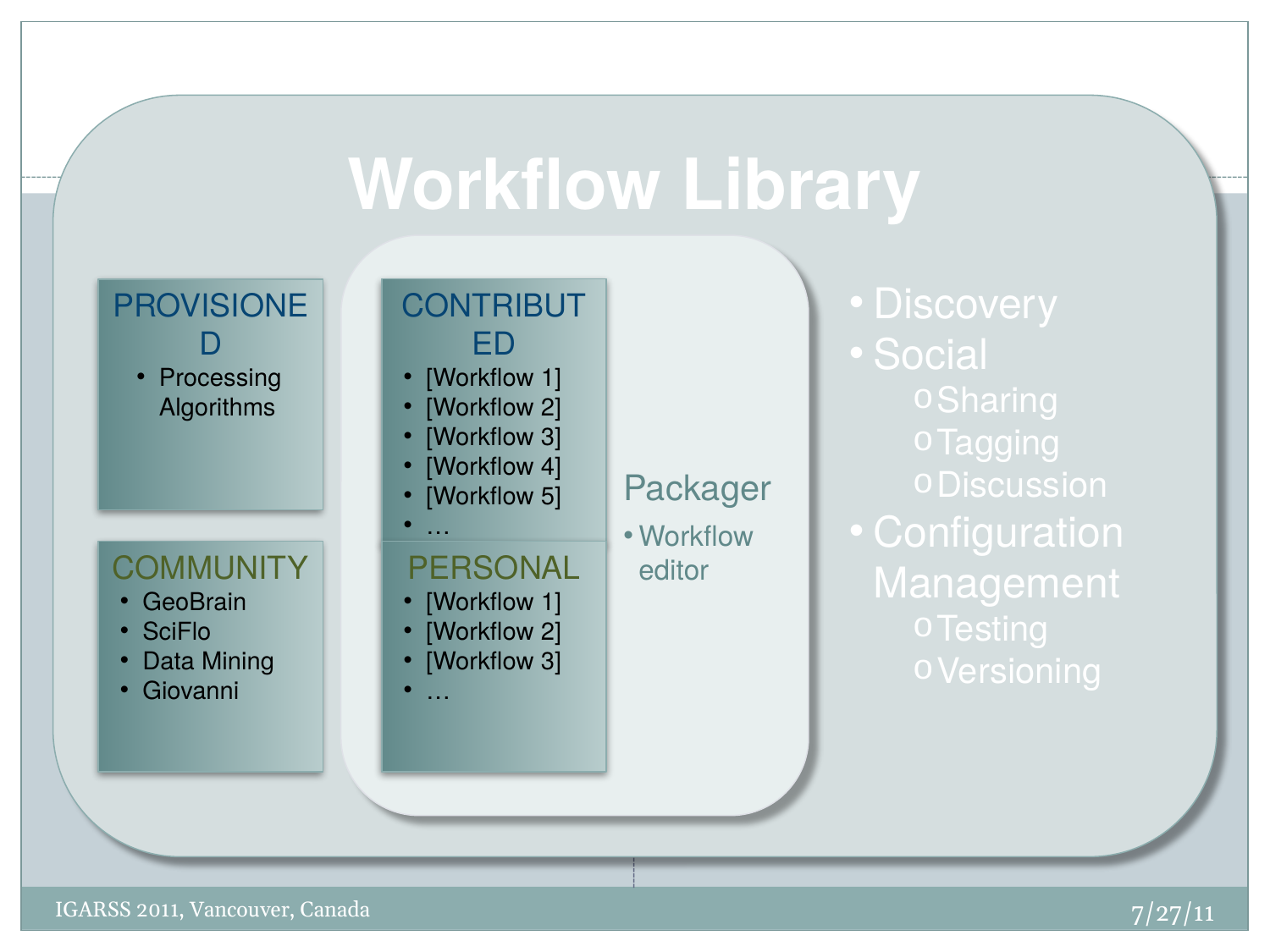

Workflow Library
Discovery
Social
Sharing
Tagging
Discussion
Configuration Management
Testing
Versioning
Packager
Workflow editor
Provisioned
Processing Algorithms
Contributed
[Workflow 1]
[Workflow 2]
[Workflow 3]
[Workflow 4]
[Workflow 5]
…
Community
GeoBrain
SciFlo
Data Mining
Giovanni
Personal
[Workflow 1]
[Workflow 2]
[Workflow 3]
…
28
7/27/11
IGARSS 2011, Vancouver, Canada